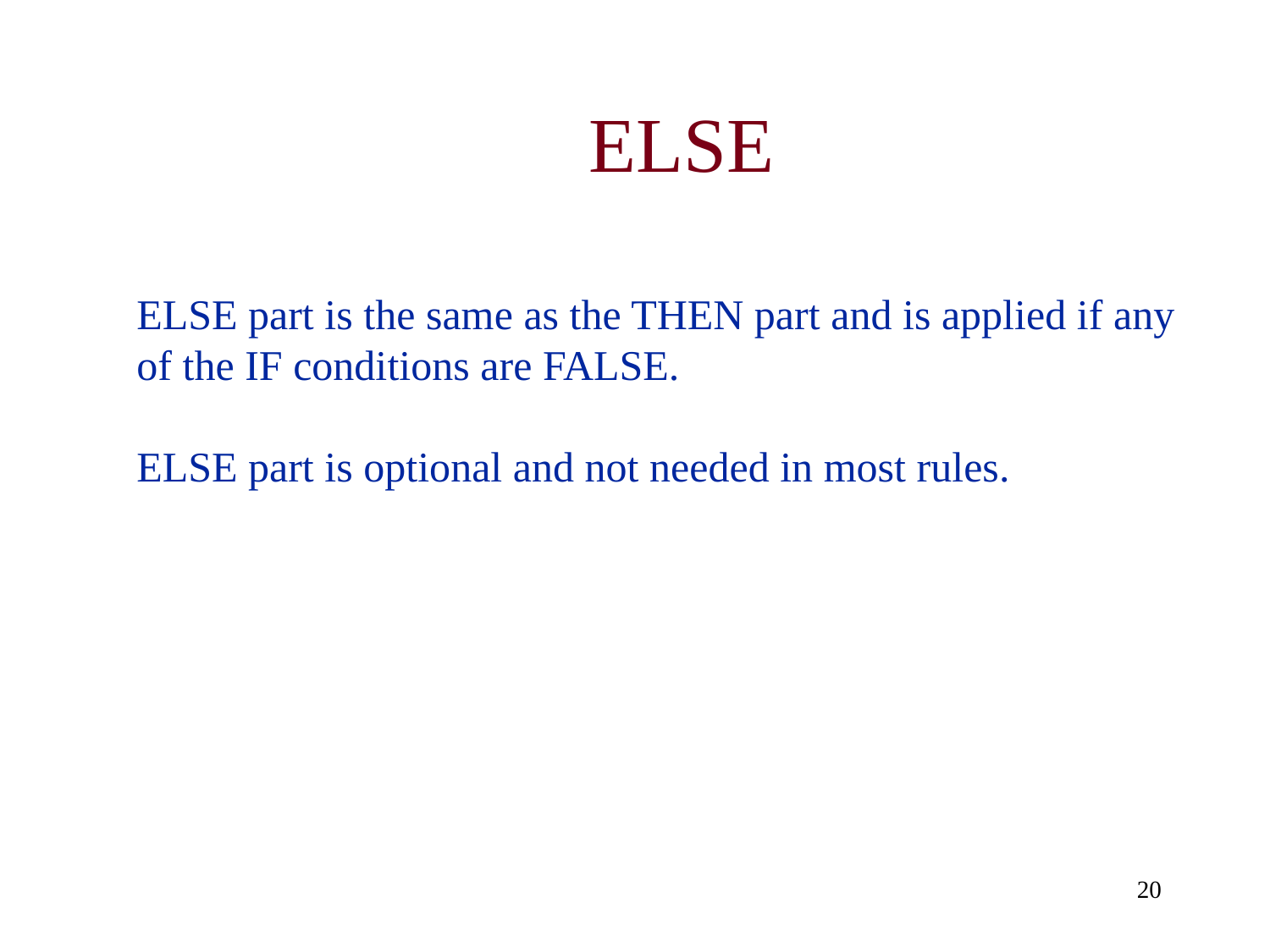

# ELSE
ELSE part is the same as the THEN part and is applied if any
of the IF conditions are FALSE.

ELSE part is optional and not needed in most rules.
20